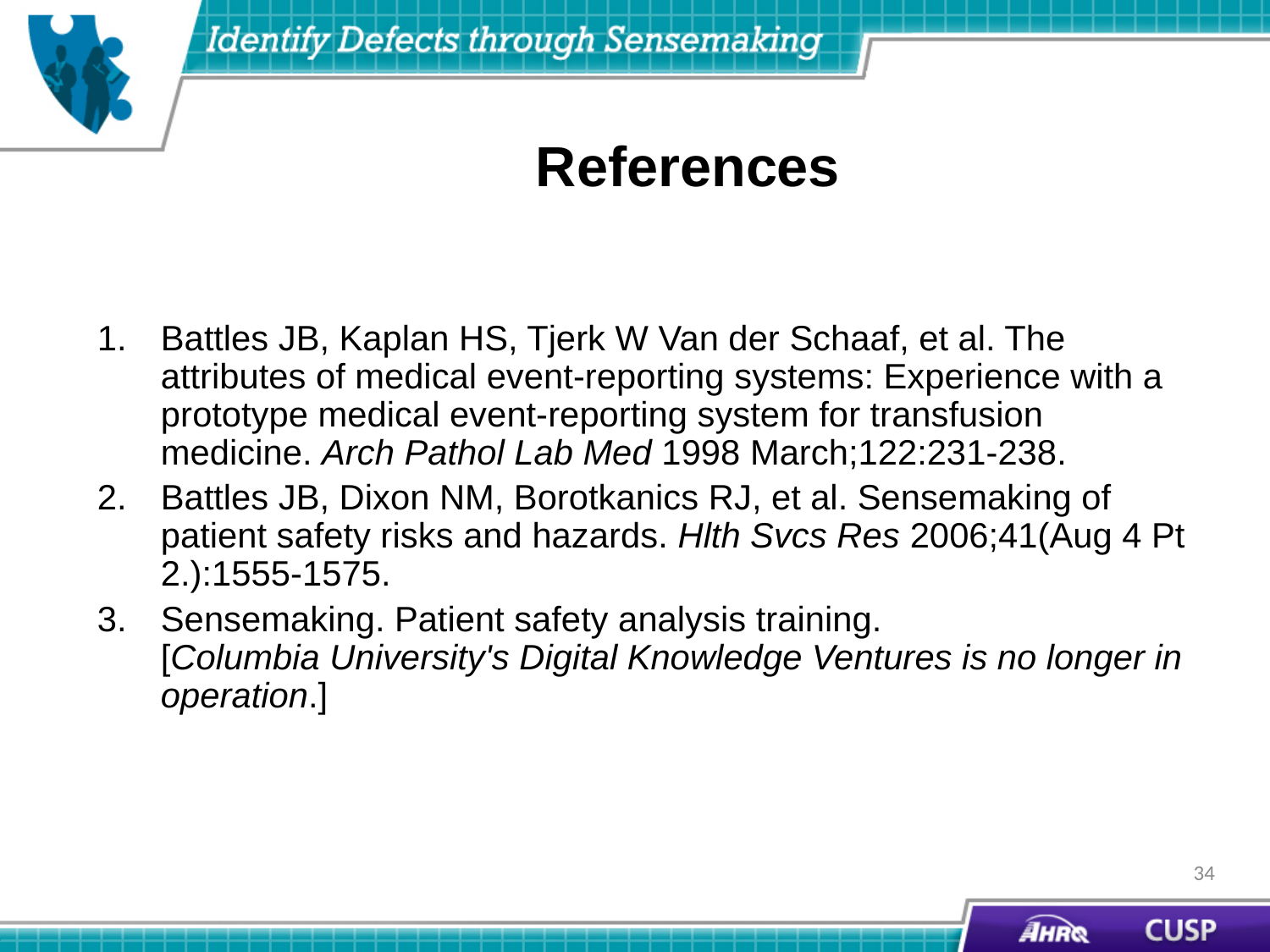

# References

Battles JB, Kaplan HS, Tjerk W Van der Schaaf, et al. The attributes of medical event-reporting systems: Experience with a prototype medical event-reporting system for transfusion medicine. Arch Pathol Lab Med 1998 March;122:231-238.
Battles JB, Dixon NM, Borotkanics RJ, et al. Sensemaking of patient safety risks and hazards. Hlth Svcs Res 2006;41(Aug 4 Pt 2.):1555-1575.
Sensemaking. Patient safety analysis training.
[Columbia University's Digital Knowledge Ventures is no longer in operation.]

34